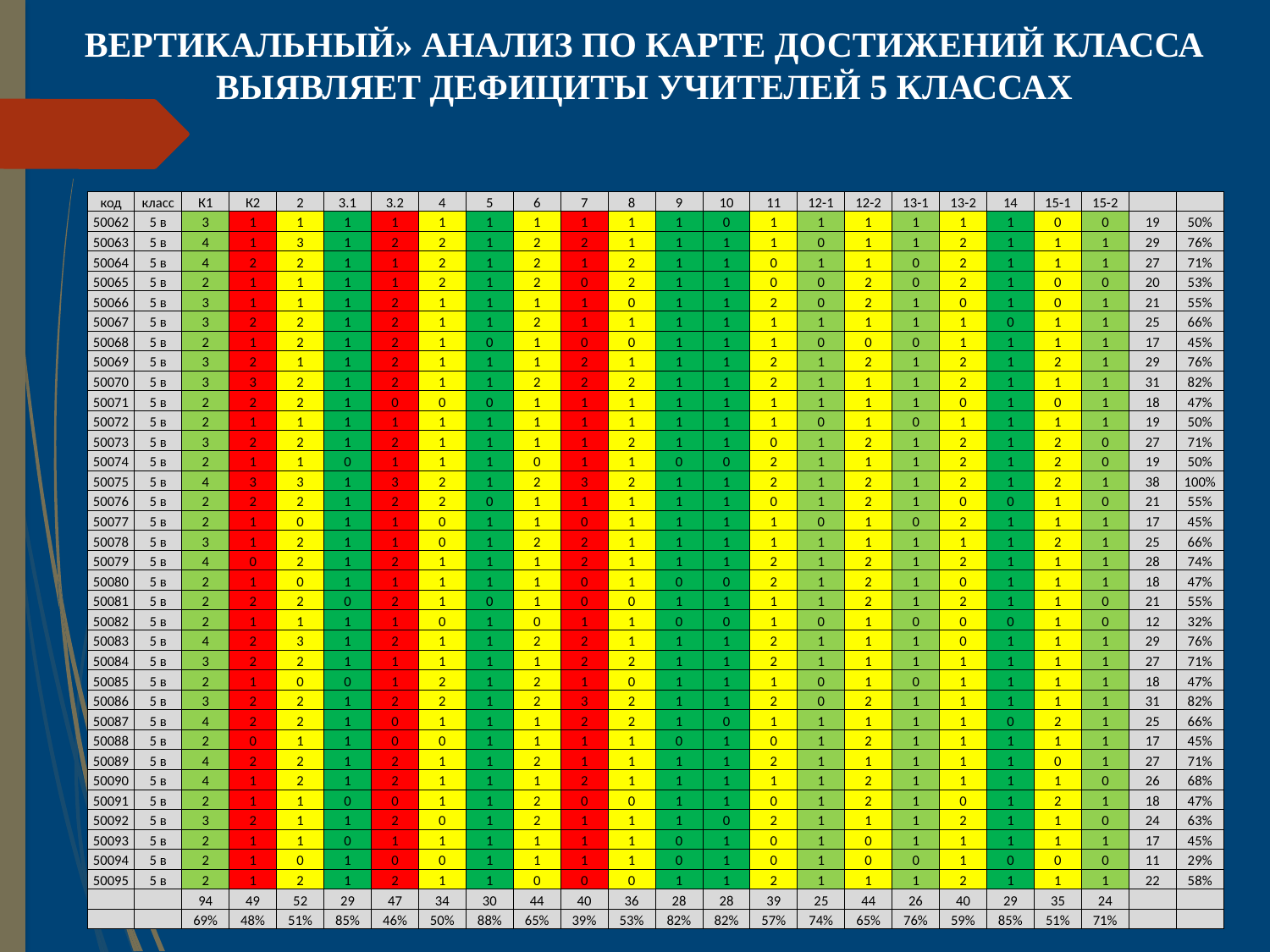

# ВЕРТИКАЛЬНЫЙ» АНАЛИЗ ПО КАРТЕ ДОСТИЖЕНИЙ КЛАССА ВЫЯВЛЯЕТ ДЕФИЦИТЫ УЧИТЕЛЕЙ 5 КЛАССАХ
| код | класс | К1 | К2 | 2 | 3.1 | 3.2 | 4 | 5 | 6 | 7 | 8 | 9 | 10 | 11 | 12-1 | 12-2 | 13-1 | 13-2 | 14 | 15-1 | 15-2 |  |  |
| --- | --- | --- | --- | --- | --- | --- | --- | --- | --- | --- | --- | --- | --- | --- | --- | --- | --- | --- | --- | --- | --- | --- | --- |
| 50062 | 5 в | 3 | 1 | 1 | 1 | 1 | 1 | 1 | 1 | 1 | 1 | 1 | 0 | 1 | 1 | 1 | 1 | 1 | 1 | 0 | 0 | 19 | 50% |
| 50063 | 5 в | 4 | 1 | 3 | 1 | 2 | 2 | 1 | 2 | 2 | 1 | 1 | 1 | 1 | 0 | 1 | 1 | 2 | 1 | 1 | 1 | 29 | 76% |
| 50064 | 5 в | 4 | 2 | 2 | 1 | 1 | 2 | 1 | 2 | 1 | 2 | 1 | 1 | 0 | 1 | 1 | 0 | 2 | 1 | 1 | 1 | 27 | 71% |
| 50065 | 5 в | 2 | 1 | 1 | 1 | 1 | 2 | 1 | 2 | 0 | 2 | 1 | 1 | 0 | 0 | 2 | 0 | 2 | 1 | 0 | 0 | 20 | 53% |
| 50066 | 5 в | 3 | 1 | 1 | 1 | 2 | 1 | 1 | 1 | 1 | 0 | 1 | 1 | 2 | 0 | 2 | 1 | 0 | 1 | 0 | 1 | 21 | 55% |
| 50067 | 5 в | 3 | 2 | 2 | 1 | 2 | 1 | 1 | 2 | 1 | 1 | 1 | 1 | 1 | 1 | 1 | 1 | 1 | 0 | 1 | 1 | 25 | 66% |
| 50068 | 5 в | 2 | 1 | 2 | 1 | 2 | 1 | 0 | 1 | 0 | 0 | 1 | 1 | 1 | 0 | 0 | 0 | 1 | 1 | 1 | 1 | 17 | 45% |
| 50069 | 5 в | 3 | 2 | 1 | 1 | 2 | 1 | 1 | 1 | 2 | 1 | 1 | 1 | 2 | 1 | 2 | 1 | 2 | 1 | 2 | 1 | 29 | 76% |
| 50070 | 5 в | 3 | 3 | 2 | 1 | 2 | 1 | 1 | 2 | 2 | 2 | 1 | 1 | 2 | 1 | 1 | 1 | 2 | 1 | 1 | 1 | 31 | 82% |
| 50071 | 5 в | 2 | 2 | 2 | 1 | 0 | 0 | 0 | 1 | 1 | 1 | 1 | 1 | 1 | 1 | 1 | 1 | 0 | 1 | 0 | 1 | 18 | 47% |
| 50072 | 5 в | 2 | 1 | 1 | 1 | 1 | 1 | 1 | 1 | 1 | 1 | 1 | 1 | 1 | 0 | 1 | 0 | 1 | 1 | 1 | 1 | 19 | 50% |
| 50073 | 5 в | 3 | 2 | 2 | 1 | 2 | 1 | 1 | 1 | 1 | 2 | 1 | 1 | 0 | 1 | 2 | 1 | 2 | 1 | 2 | 0 | 27 | 71% |
| 50074 | 5 в | 2 | 1 | 1 | 0 | 1 | 1 | 1 | 0 | 1 | 1 | 0 | 0 | 2 | 1 | 1 | 1 | 2 | 1 | 2 | 0 | 19 | 50% |
| 50075 | 5 в | 4 | 3 | 3 | 1 | 3 | 2 | 1 | 2 | 3 | 2 | 1 | 1 | 2 | 1 | 2 | 1 | 2 | 1 | 2 | 1 | 38 | 100% |
| 50076 | 5 в | 2 | 2 | 2 | 1 | 2 | 2 | 0 | 1 | 1 | 1 | 1 | 1 | 0 | 1 | 2 | 1 | 0 | 0 | 1 | 0 | 21 | 55% |
| 50077 | 5 в | 2 | 1 | 0 | 1 | 1 | 0 | 1 | 1 | 0 | 1 | 1 | 1 | 1 | 0 | 1 | 0 | 2 | 1 | 1 | 1 | 17 | 45% |
| 50078 | 5 в | 3 | 1 | 2 | 1 | 1 | 0 | 1 | 2 | 2 | 1 | 1 | 1 | 1 | 1 | 1 | 1 | 1 | 1 | 2 | 1 | 25 | 66% |
| 50079 | 5 в | 4 | 0 | 2 | 1 | 2 | 1 | 1 | 1 | 2 | 1 | 1 | 1 | 2 | 1 | 2 | 1 | 2 | 1 | 1 | 1 | 28 | 74% |
| 50080 | 5 в | 2 | 1 | 0 | 1 | 1 | 1 | 1 | 1 | 0 | 1 | 0 | 0 | 2 | 1 | 2 | 1 | 0 | 1 | 1 | 1 | 18 | 47% |
| 50081 | 5 в | 2 | 2 | 2 | 0 | 2 | 1 | 0 | 1 | 0 | 0 | 1 | 1 | 1 | 1 | 2 | 1 | 2 | 1 | 1 | 0 | 21 | 55% |
| 50082 | 5 в | 2 | 1 | 1 | 1 | 1 | 0 | 1 | 0 | 1 | 1 | 0 | 0 | 1 | 0 | 1 | 0 | 0 | 0 | 1 | 0 | 12 | 32% |
| 50083 | 5 в | 4 | 2 | 3 | 1 | 2 | 1 | 1 | 2 | 2 | 1 | 1 | 1 | 2 | 1 | 1 | 1 | 0 | 1 | 1 | 1 | 29 | 76% |
| 50084 | 5 в | 3 | 2 | 2 | 1 | 1 | 1 | 1 | 1 | 2 | 2 | 1 | 1 | 2 | 1 | 1 | 1 | 1 | 1 | 1 | 1 | 27 | 71% |
| 50085 | 5 в | 2 | 1 | 0 | 0 | 1 | 2 | 1 | 2 | 1 | 0 | 1 | 1 | 1 | 0 | 1 | 0 | 1 | 1 | 1 | 1 | 18 | 47% |
| 50086 | 5 в | 3 | 2 | 2 | 1 | 2 | 2 | 1 | 2 | 3 | 2 | 1 | 1 | 2 | 0 | 2 | 1 | 1 | 1 | 1 | 1 | 31 | 82% |
| 50087 | 5 в | 4 | 2 | 2 | 1 | 0 | 1 | 1 | 1 | 2 | 2 | 1 | 0 | 1 | 1 | 1 | 1 | 1 | 0 | 2 | 1 | 25 | 66% |
| 50088 | 5 в | 2 | 0 | 1 | 1 | 0 | 0 | 1 | 1 | 1 | 1 | 0 | 1 | 0 | 1 | 2 | 1 | 1 | 1 | 1 | 1 | 17 | 45% |
| 50089 | 5 в | 4 | 2 | 2 | 1 | 2 | 1 | 1 | 2 | 1 | 1 | 1 | 1 | 2 | 1 | 1 | 1 | 1 | 1 | 0 | 1 | 27 | 71% |
| 50090 | 5 в | 4 | 1 | 2 | 1 | 2 | 1 | 1 | 1 | 2 | 1 | 1 | 1 | 1 | 1 | 2 | 1 | 1 | 1 | 1 | 0 | 26 | 68% |
| 50091 | 5 в | 2 | 1 | 1 | 0 | 0 | 1 | 1 | 2 | 0 | 0 | 1 | 1 | 0 | 1 | 2 | 1 | 0 | 1 | 2 | 1 | 18 | 47% |
| 50092 | 5 в | 3 | 2 | 1 | 1 | 2 | 0 | 1 | 2 | 1 | 1 | 1 | 0 | 2 | 1 | 1 | 1 | 2 | 1 | 1 | 0 | 24 | 63% |
| 50093 | 5 в | 2 | 1 | 1 | 0 | 1 | 1 | 1 | 1 | 1 | 1 | 0 | 1 | 0 | 1 | 0 | 1 | 1 | 1 | 1 | 1 | 17 | 45% |
| 50094 | 5 в | 2 | 1 | 0 | 1 | 0 | 0 | 1 | 1 | 1 | 1 | 0 | 1 | 0 | 1 | 0 | 0 | 1 | 0 | 0 | 0 | 11 | 29% |
| 50095 | 5 в | 2 | 1 | 2 | 1 | 2 | 1 | 1 | 0 | 0 | 0 | 1 | 1 | 2 | 1 | 1 | 1 | 2 | 1 | 1 | 1 | 22 | 58% |
|  |  | 94 | 49 | 52 | 29 | 47 | 34 | 30 | 44 | 40 | 36 | 28 | 28 | 39 | 25 | 44 | 26 | 40 | 29 | 35 | 24 |  |  |
|  |  | 69% | 48% | 51% | 85% | 46% | 50% | 88% | 65% | 39% | 53% | 82% | 82% | 57% | 74% | 65% | 76% | 59% | 85% | 51% | 71% |  |  |